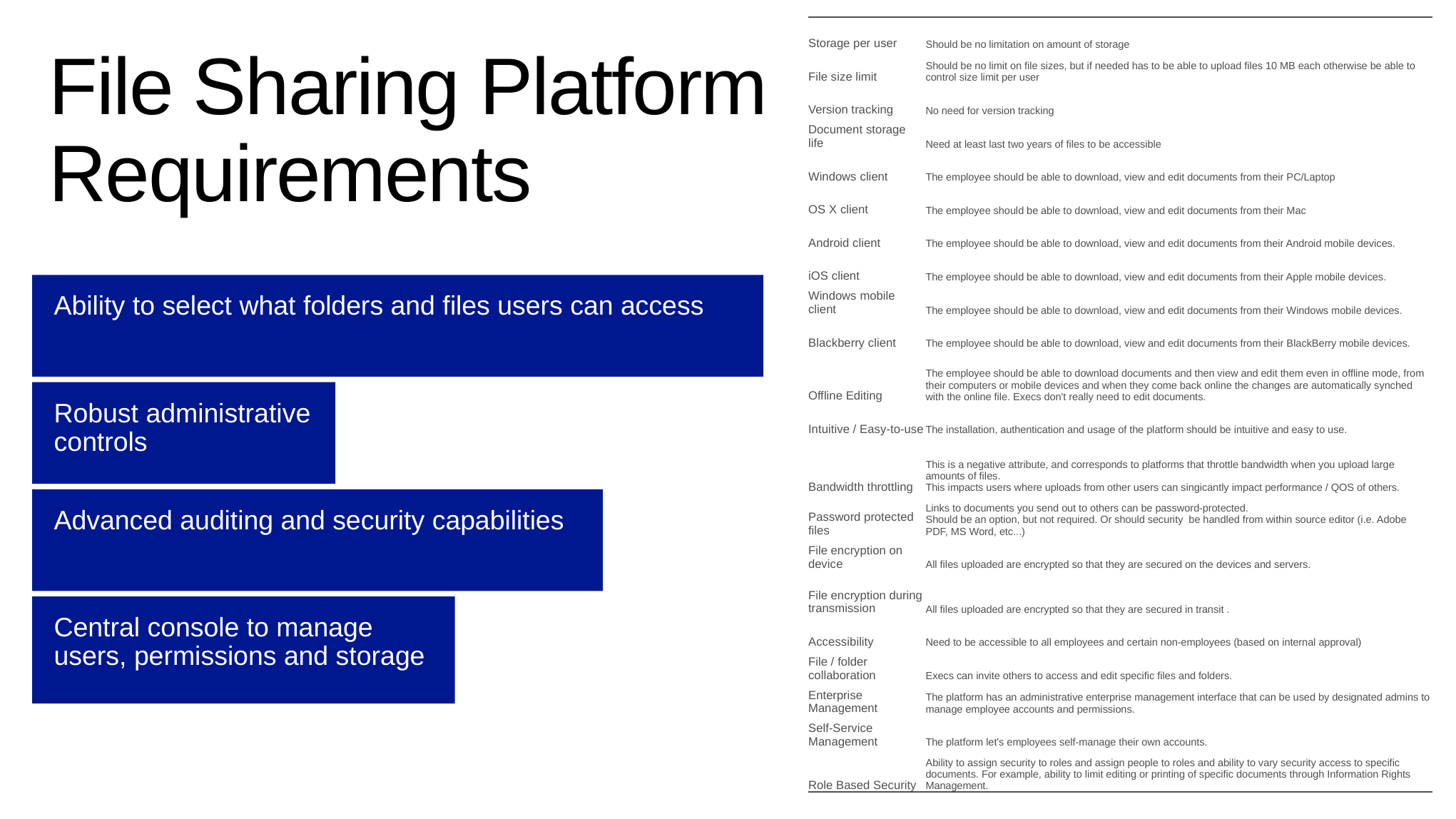

| Storage per user | Should be no limitation on amount of storage |
| --- | --- |
| File size limit | Should be no limit on file sizes, but if needed has to be able to upload files 10 MB each otherwise be able to control size limit per user |
| Version tracking | No need for version tracking |
| Document storage life | Need at least last two years of files to be accessible |
| Windows client | The employee should be able to download, view and edit documents from their PC/Laptop |
| OS X client | The employee should be able to download, view and edit documents from their Mac |
| Android client | The employee should be able to download, view and edit documents from their Android mobile devices. |
| iOS client | The employee should be able to download, view and edit documents from their Apple mobile devices. |
| Windows mobile client | The employee should be able to download, view and edit documents from their Windows mobile devices. |
| Blackberry client | The employee should be able to download, view and edit documents from their BlackBerry mobile devices. |
| Offline Editing | The employee should be able to download documents and then view and edit them even in offline mode, from their computers or mobile devices and when they come back online the changes are automatically synched with the online file. Execs don't really need to edit documents. |
| Intuitive / Easy-to-use | The installation, authentication and usage of the platform should be intuitive and easy to use. |
| Bandwidth throttling | This is a negative attribute, and corresponds to platforms that throttle bandwidth when you upload large amounts of files. This impacts users where uploads from other users can singicantly impact performance / QOS of others. |
| Password protected files | Links to documents you send out to others can be password-protected. Should be an option, but not required. Or should security be handled from within source editor (i.e. Adobe PDF, MS Word, etc...) |
| File encryption on device | All files uploaded are encrypted so that they are secured on the devices and servers. |
| File encryption during transmission | All files uploaded are encrypted so that they are secured in transit . |
| Accessibility | Need to be accessible to all employees and certain non-employees (based on internal approval) |
| File / folder collaboration | Execs can invite others to access and edit specific files and folders. |
| Enterprise Management | The platform has an administrative enterprise management interface that can be used by designated admins to manage employee accounts and permissions. |
| Self-Service Management | The platform let's employees self-manage their own accounts. |
| Role Based Security | Ability to assign security to roles and assign people to roles and ability to vary security access to specific documents. For example, ability to limit editing or printing of specific documents through Information Rights Management. |
# File Sharing Platform Requirements
Ability to select what folders and files users can access
Robust administrative controls
Advanced auditing and security capabilities
Central console to manage users, permissions and storage